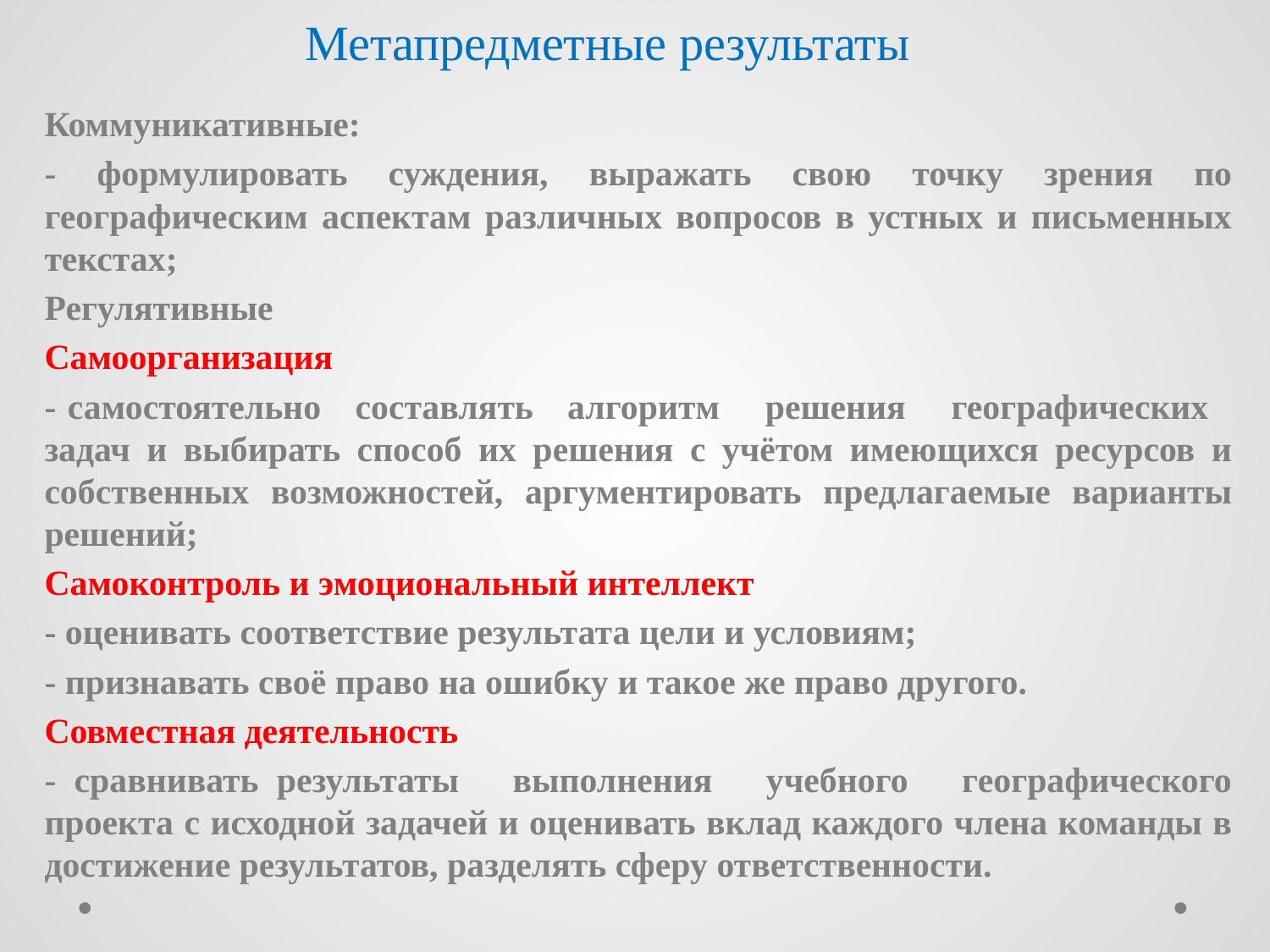

# Метапредметные результаты
Коммуникативные:
- формулировать суждения, выражать свою точку зрения по географическим аспектам различных вопросов в устных и письменных текстах;
Регулятивные
Самоорганизация
- самостоятельно   составлять   алгоритм    решения    географических   задач и выбирать способ их решения с учётом имеющихся ресурсов и собственных возможностей, аргументировать предлагаемые варианты решений;
Самоконтроль и эмоциональный интеллект
- оценивать соответствие результата цели и условиям;
- признавать своё право на ошибку и такое же право другого.
Совместная деятельность
- сравнивать результаты   выполнения   учебного   географического проекта с исходной задачей и оценивать вклад каждого члена команды в достижение результатов, разделять сферу ответственности.